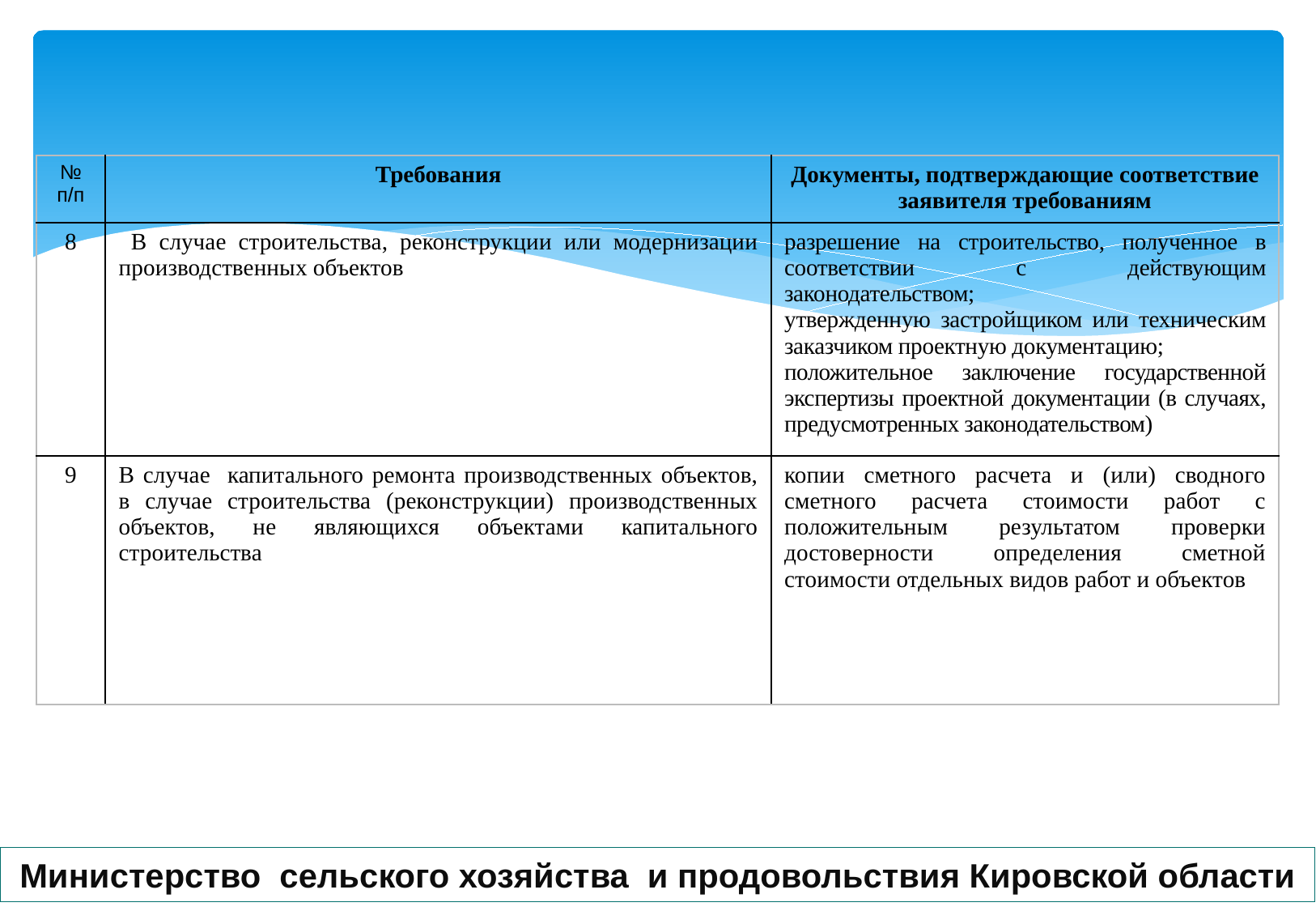

| № п/п | Требования | Документы, подтверждающие соответствие заявителя требованиям |
| --- | --- | --- |
| 8 | В случае строительства, реконструкции или модернизации производственных объектов | разрешение на строительство, полученное в соответствии с действующим законодательством; утвержденную застройщиком или техническим заказчиком проектную документацию; положительное заключение государственной экспертизы проектной документации (в случаях, предусмотренных законодательством) |
| 9 | В случае капитального ремонта производственных объектов, в случае строительства (реконструкции) производственных объектов, не являющихся объектами капитального строительства | копии сметного расчета и (или) сводного сметного расчета стоимости работ с положительным результатом проверки достоверности определения сметной стоимости отдельных видов работ и объектов |
Министерство  сельского хозяйства  и продовольствия Кировской области